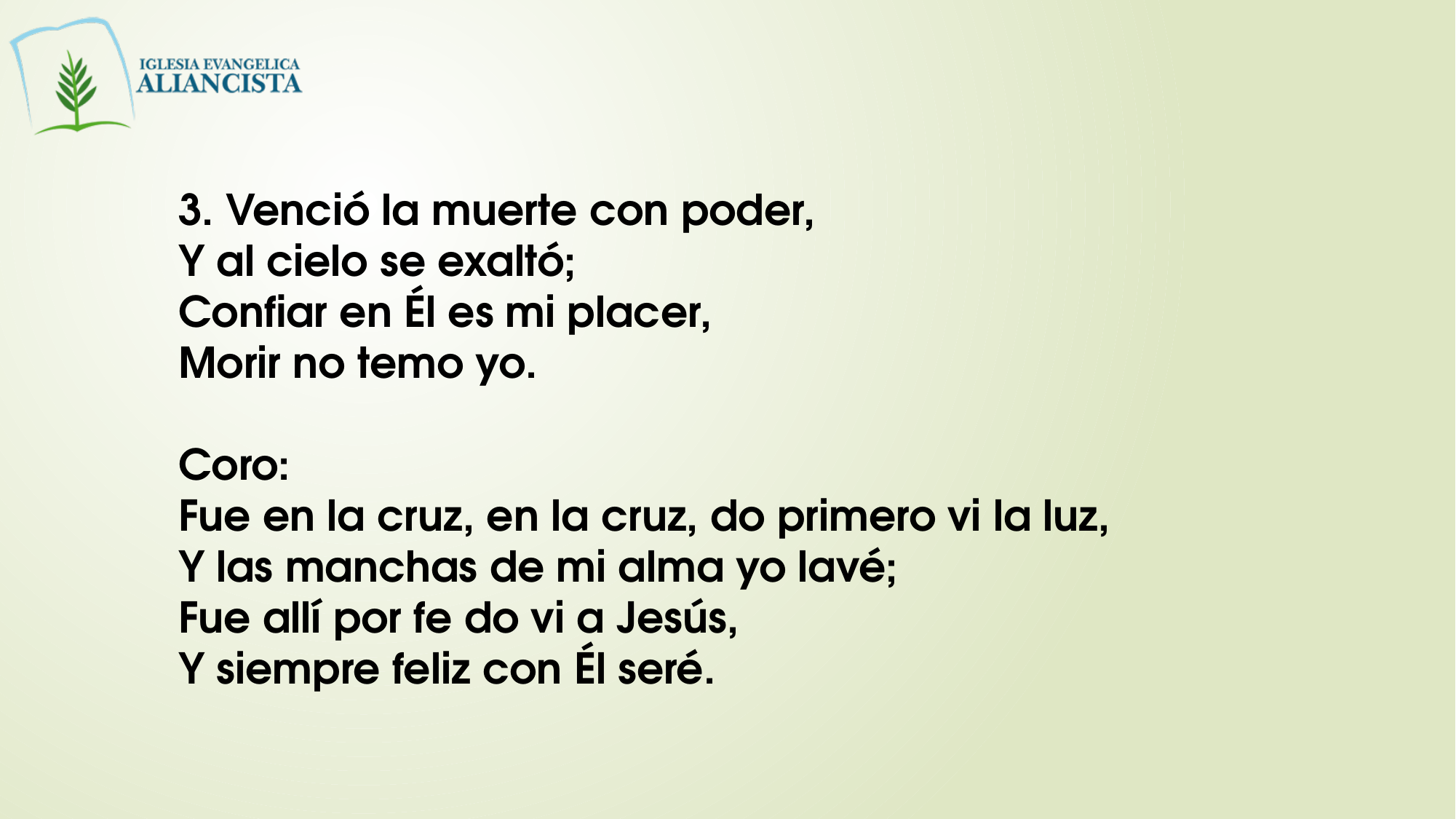

3. Venció la muerte con poder,
Y al cielo se exaltó;
Confiar en Él es mi placer,
Morir no temo yo.

Coro:
Fue en la cruz, en la cruz, do primero vi la luz,
Y las manchas de mi alma yo lavé;
Fue allí por fe do vi a Jesús,
Y siempre feliz con Él seré.